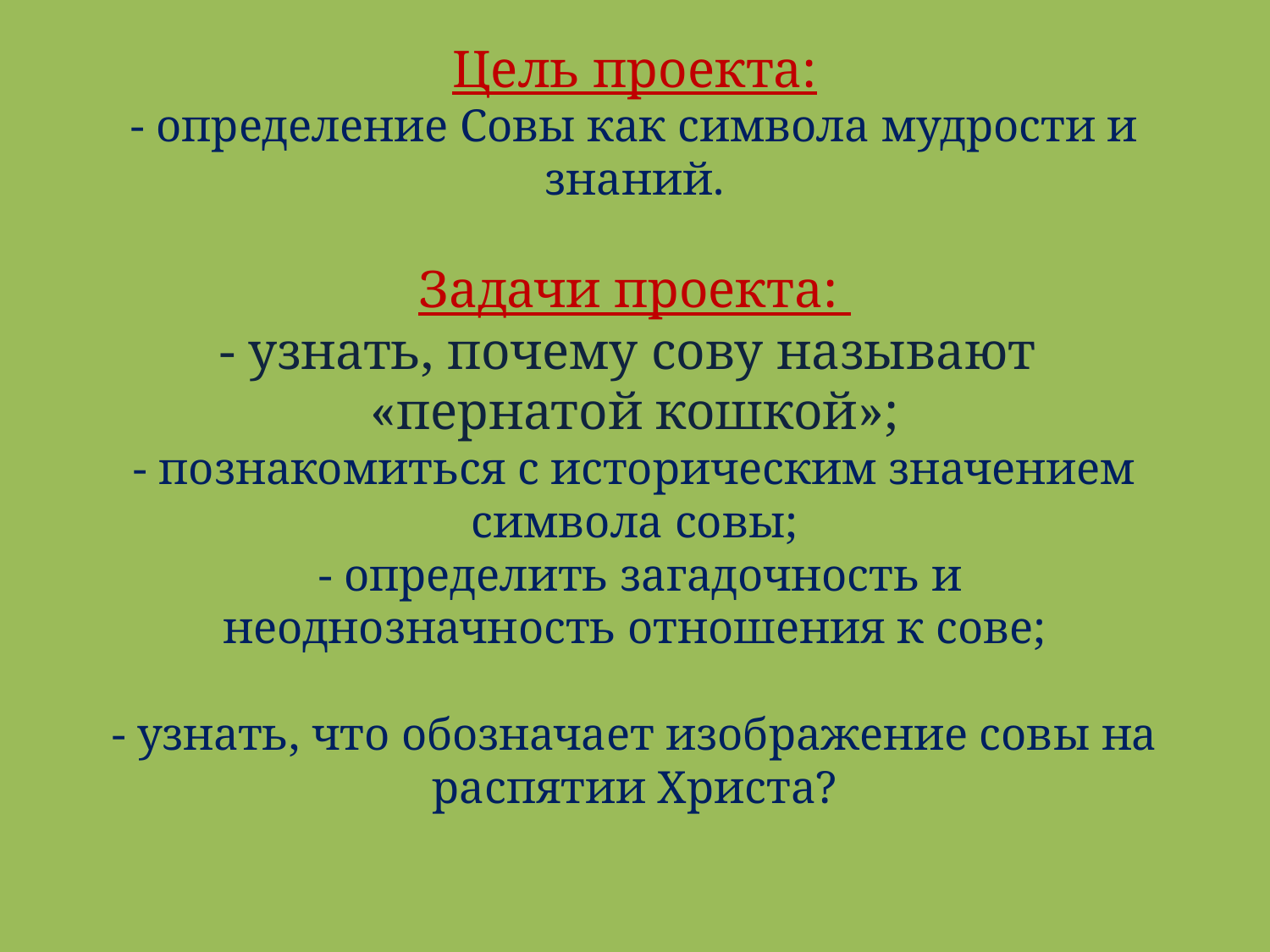

# Цель проекта: - определение Совы как символа мудрости и знаний. Задачи проекта: - узнать, почему сову называют «пернатой кошкой»; - познакомиться с историческим значением символа совы; - определить загадочность и неоднозначность отношения к сове; - узнать, что обозначает изображение совы на распятии Христа?